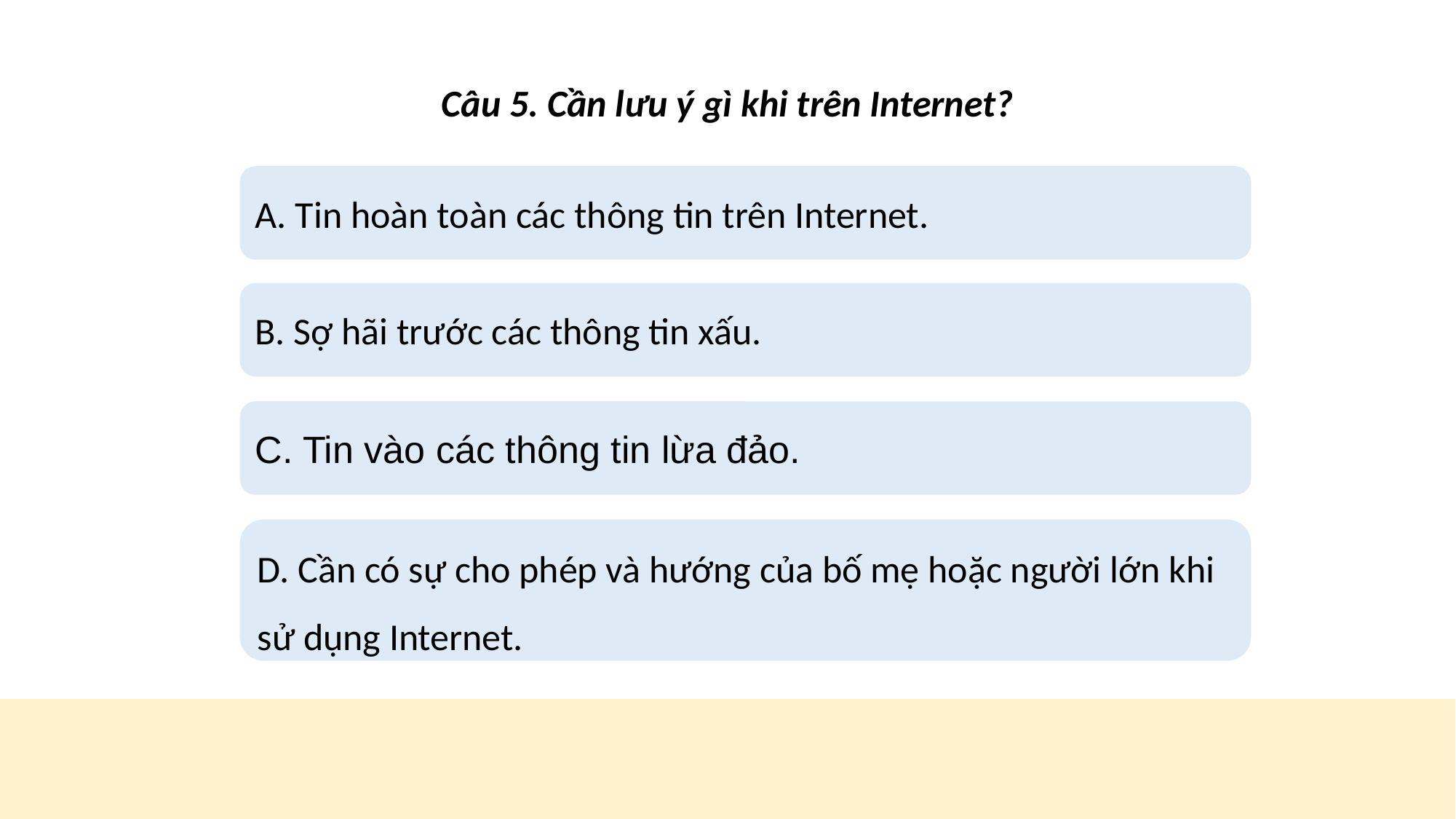

Câu 5. Cần lưu ý gì khi trên Internet?
A. Tin hoàn toàn các thông tin trên Internet.
B. Sợ hãi trước các thông tin xấu.
C. Tin vào các thông tin lừa đảo.
D. Cần có sự cho phép và hướng của bố mẹ hoặc người lớn khi sử dụng Internet.